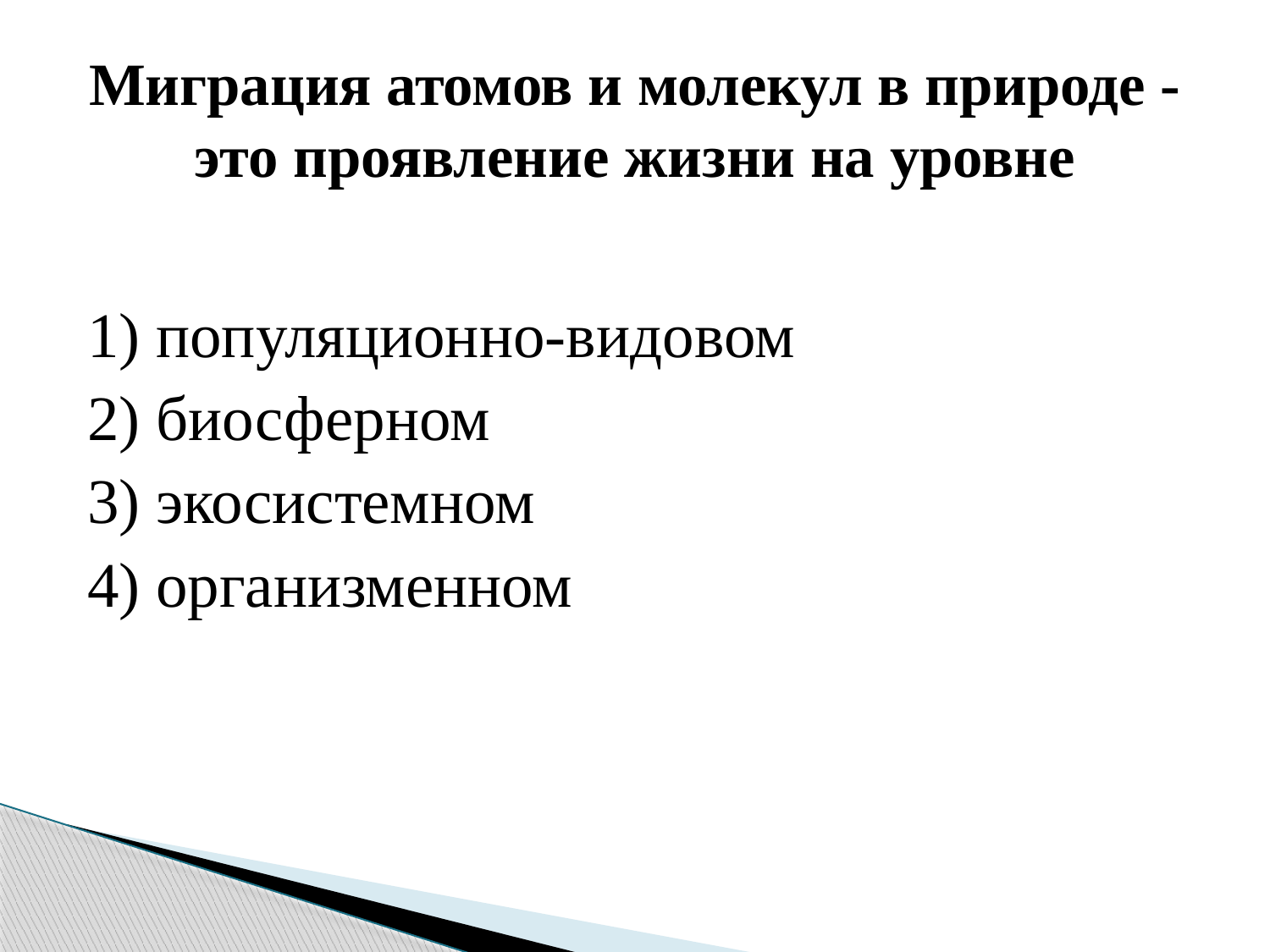

# Миграция атомов и молекул в природе - это проявление жизни на уровне
1) популяционно-видовом
2) биосферном
3) экосистемном
4) организменном